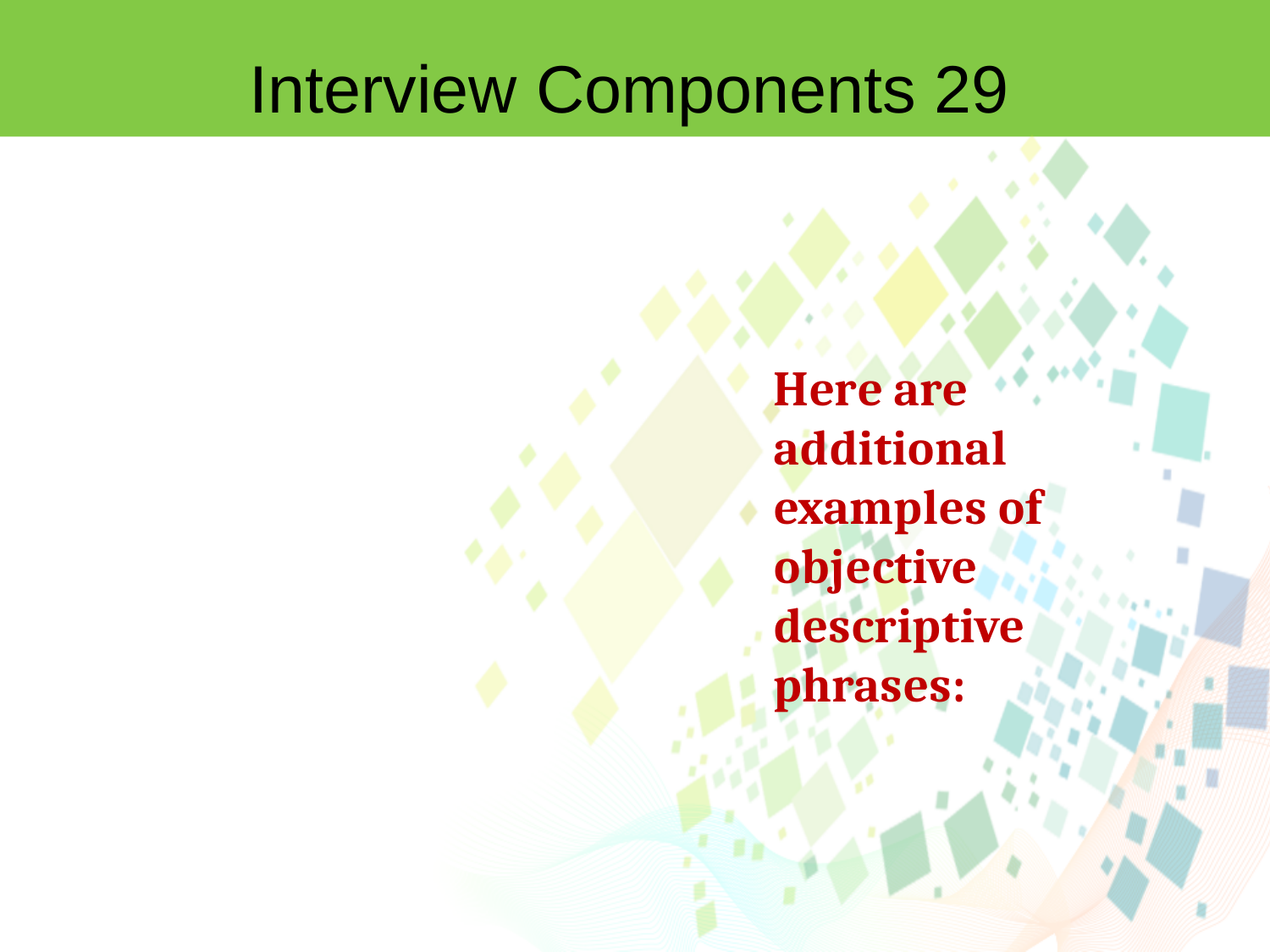

Interview Components 29
Here are additional examples of objective descriptive phrases: